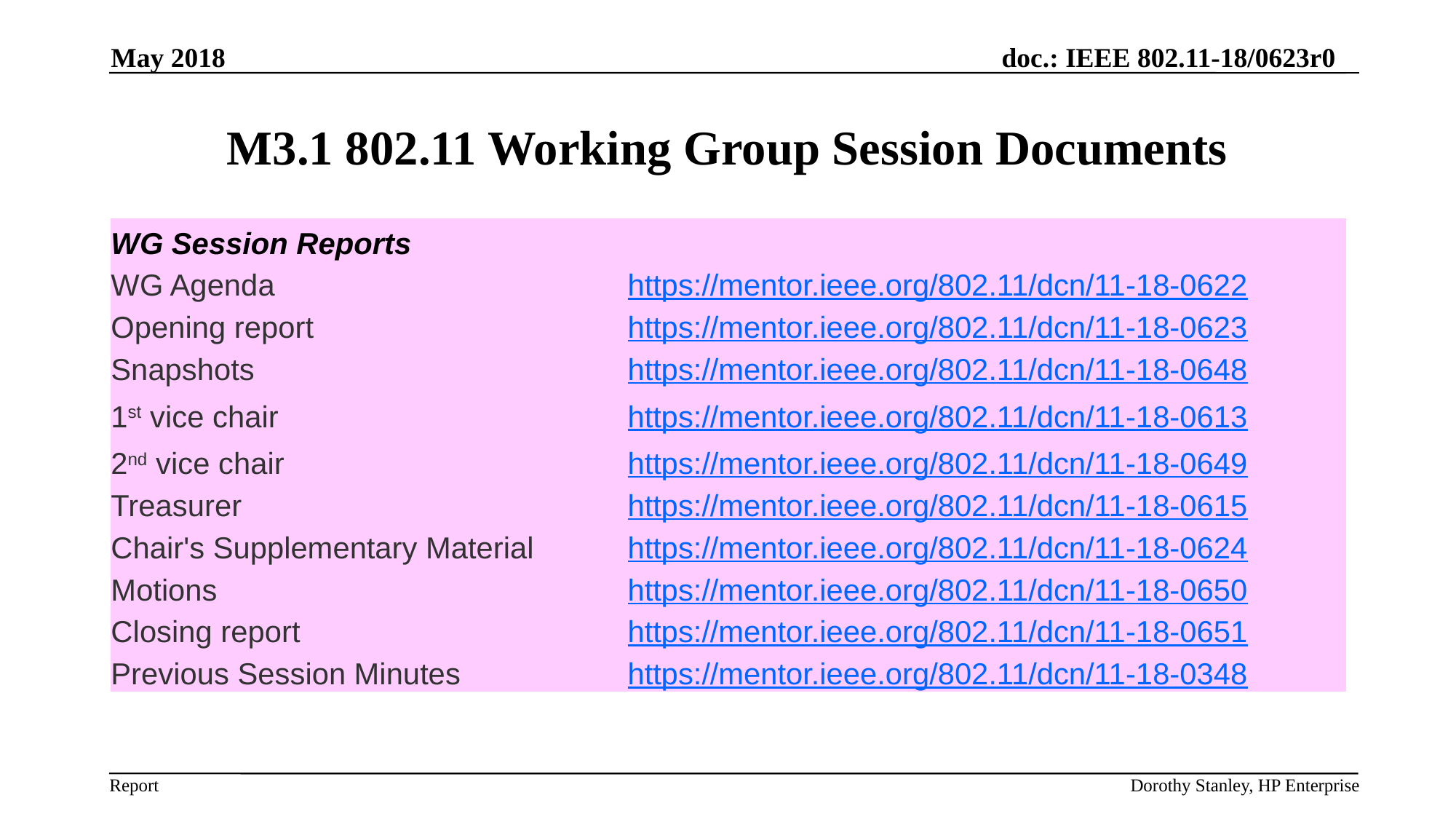

May 2018
# M3.1 802.11 Working Group Session Documents
| WG Session Reports |  |
| --- | --- |
| WG Agenda | https://mentor.ieee.org/802.11/dcn/11-18-0622 |
| Opening report | https://mentor.ieee.org/802.11/dcn/11-18-0623 |
| Snapshots | https://mentor.ieee.org/802.11/dcn/11-18-0648 |
| 1st vice chair | https://mentor.ieee.org/802.11/dcn/11-18-0613 |
| 2nd vice chair | https://mentor.ieee.org/802.11/dcn/11-18-0649 |
| Treasurer | https://mentor.ieee.org/802.11/dcn/11-18-0615 |
| Chair's Supplementary Material | https://mentor.ieee.org/802.11/dcn/11-18-0624 |
| Motions | https://mentor.ieee.org/802.11/dcn/11-18-0650 |
| Closing report | https://mentor.ieee.org/802.11/dcn/11-18-0651 |
| Previous Session Minutes | https://mentor.ieee.org/802.11/dcn/11-18-0348 |
Dorothy Stanley, HP Enterprise